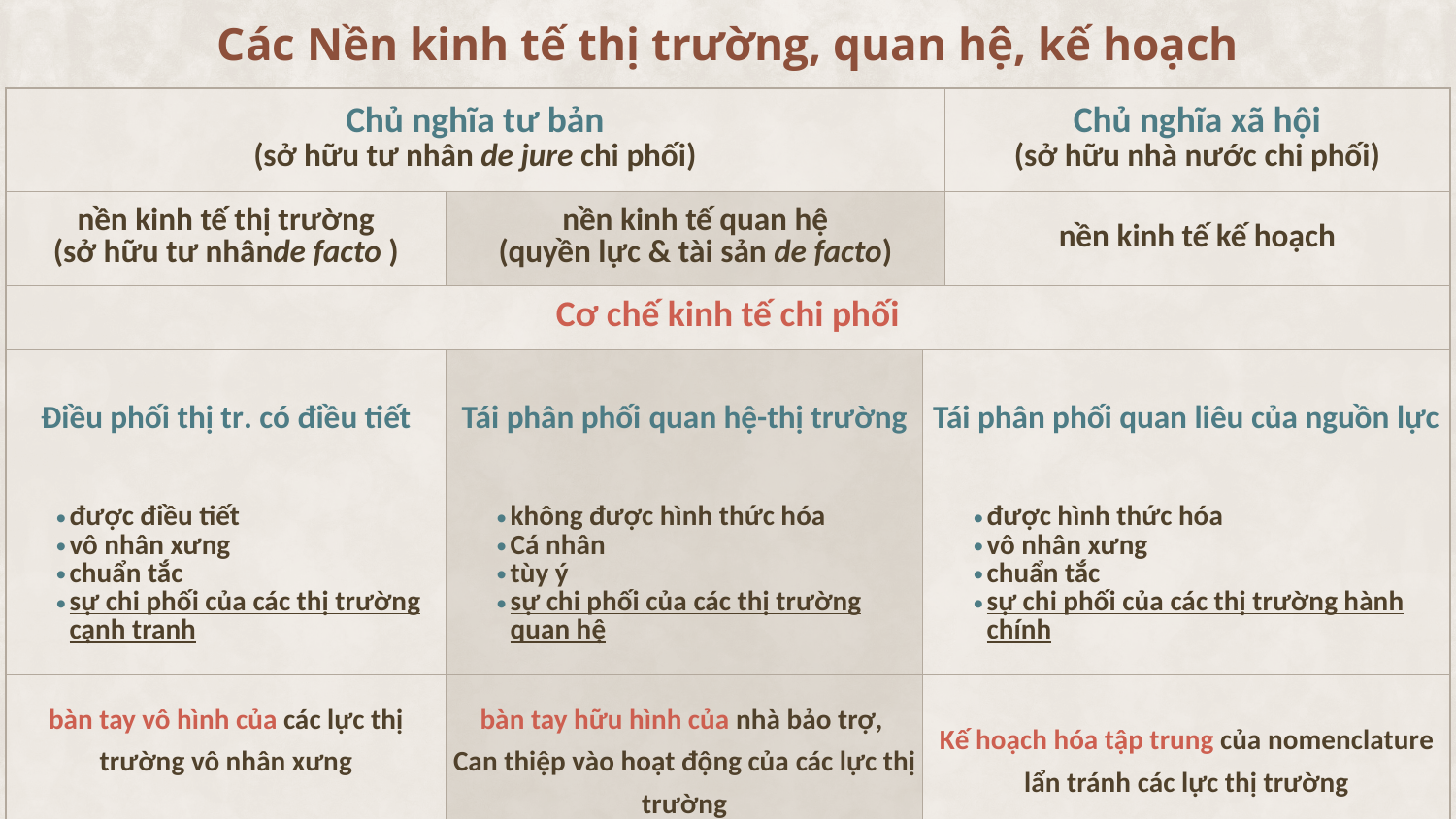

# Các Nền kinh tế thị trường, quan hệ, kế hoạch
| Chủ nghĩa tư bản (sở hữu tư nhân de jure chi phối) |  |  | Chủ nghĩa xã hội (sở hữu nhà nước chi phối) |
| --- | --- | --- | --- |
| nền kinh tế thị trường (sở hữu tư nhânde facto ) | nền kinh tế quan hệ (quyền lực & tài sản de facto) |  | nền kinh tế kế hoạch |
| Cơ chế kinh tế chi phối |  |  |  |
| Điều phối thị tr. có điều tiết | Tái phân phối quan hệ-thị trường | Tái phân phối quan liêu của nguồn lực | Bürokratikus erőforrás-redisztribúció |
| được điều tiết vô nhân xưng chuẩn tắc sự chi phối của các thị trường cạnh tranh | không được hình thức hóa Cá nhân tùy ý sự chi phối của các thị trường quan hệ | được hình thức hóa vô nhân xưng chuẩn tắc sự chi phối của các thị trường hành chính | formalizált személytelen normatív adminisztratív piacok dominanciája |
| bàn tay vô hình của các lực thị trường vô nhân xưng | bàn tay hữu hình của nhà bảo trợ, Can thiệp vào hoạt động của các lực thị trường | Kế hoạch hóa tập trung của nomenclature lẩn tránh các lực thị trường | Központi tervezés a nómenklatúra által, megkerülve a piaci erőket |
| Ngang | Dọc | Dọc | Vertikális |